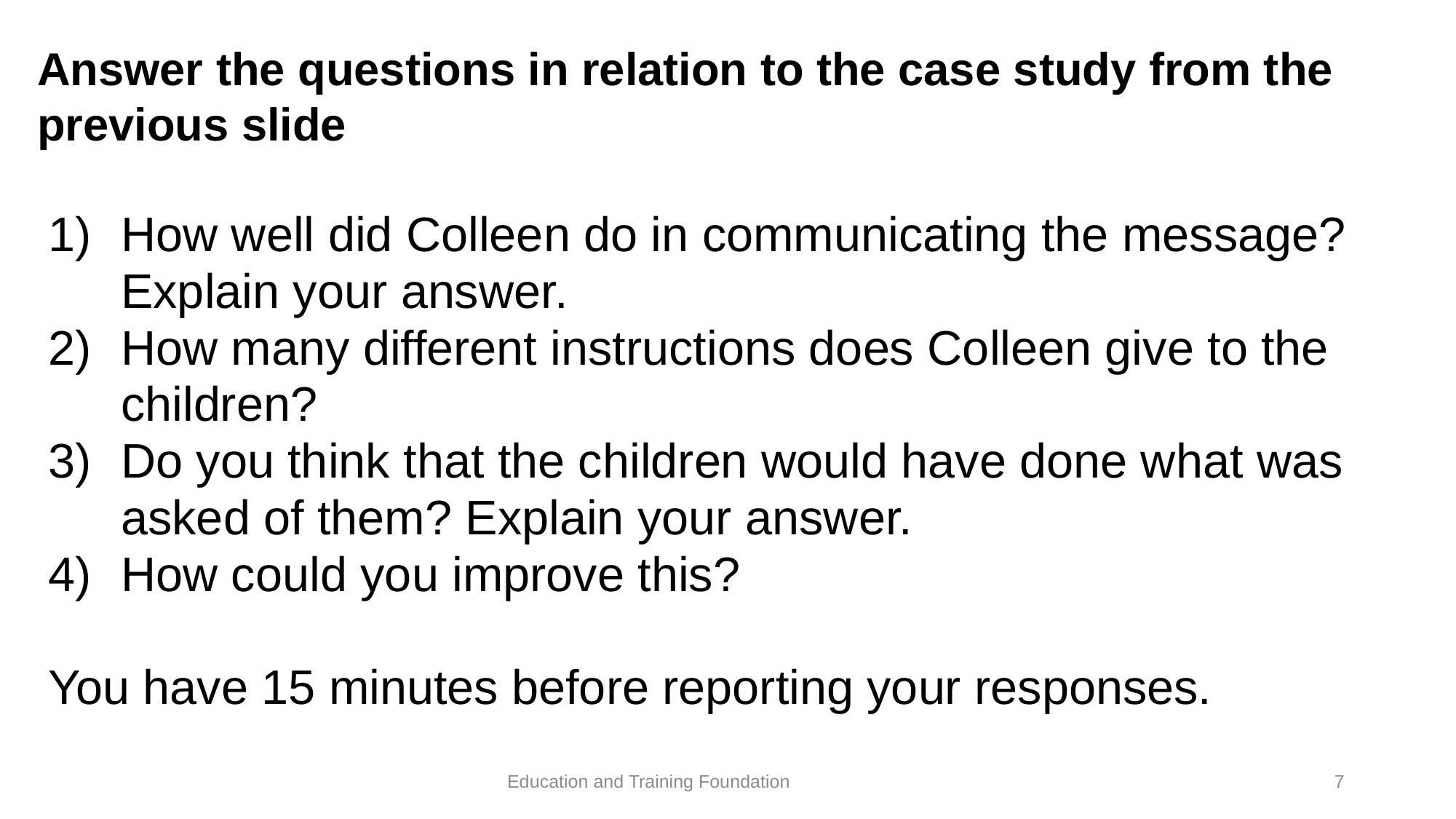

# Answer the questions in relation to the case study from the previous slide
How well did Colleen do in communicating the message? Explain your answer.
How many different instructions does Colleen give to the children?
Do you think that the children would have done what was asked of them? Explain your answer.
How could you improve this?

You have 15 minutes before reporting your responses.
7
Education and Training Foundation